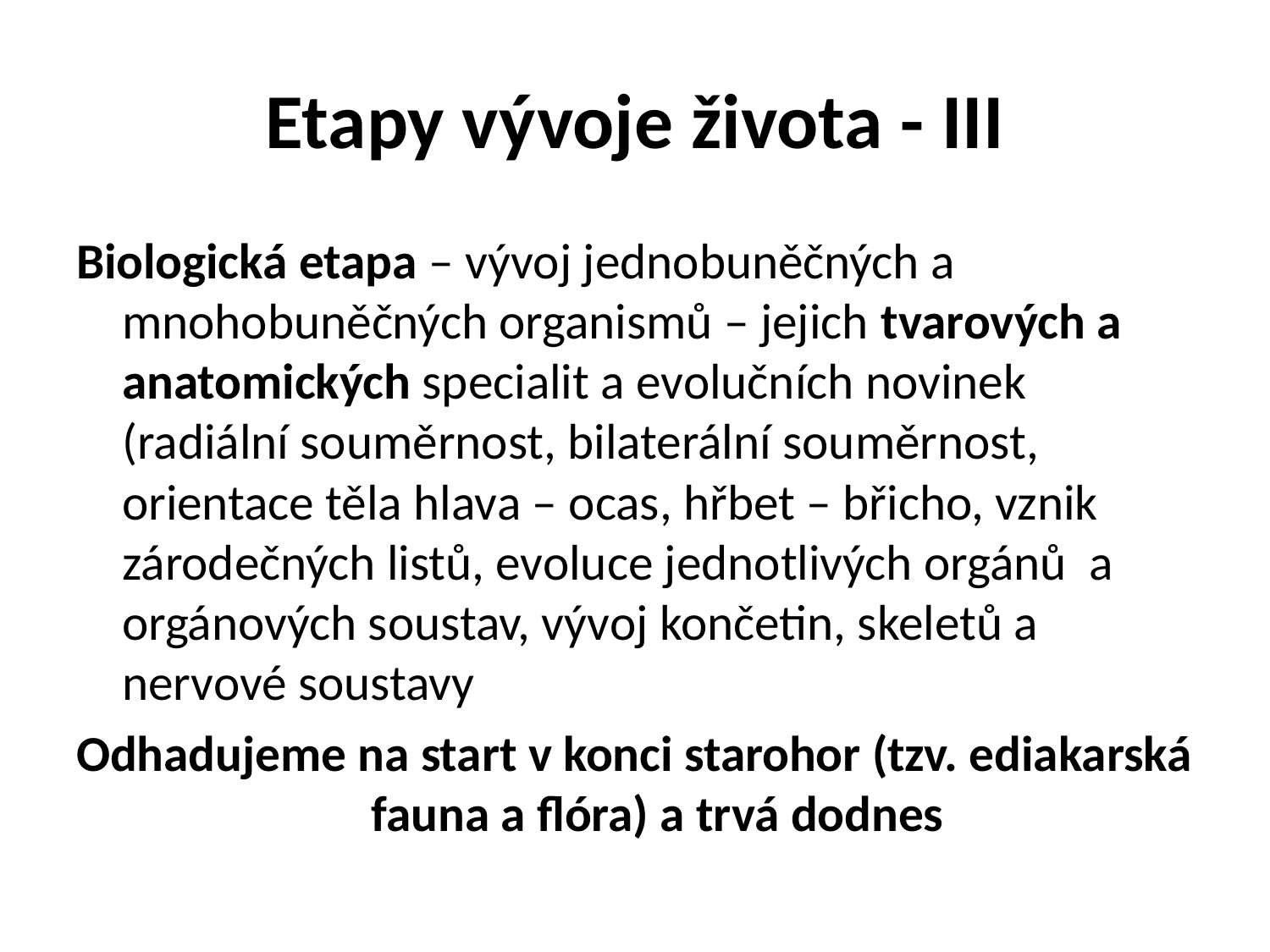

# Etapy vývoje života - III
Biologická etapa – vývoj jednobuněčných a mnohobuněčných organismů – jejich tvarových a anatomických specialit a evolučních novinek (radiální souměrnost, bilaterální souměrnost, orientace těla hlava – ocas, hřbet – břicho, vznik zárodečných listů, evoluce jednotlivých orgánů  a orgánových soustav, vývoj končetin, skeletů a nervové soustavy
Odhadujeme na start v konci starohor (tzv. ediakarská fauna a flóra) a trvá dodnes